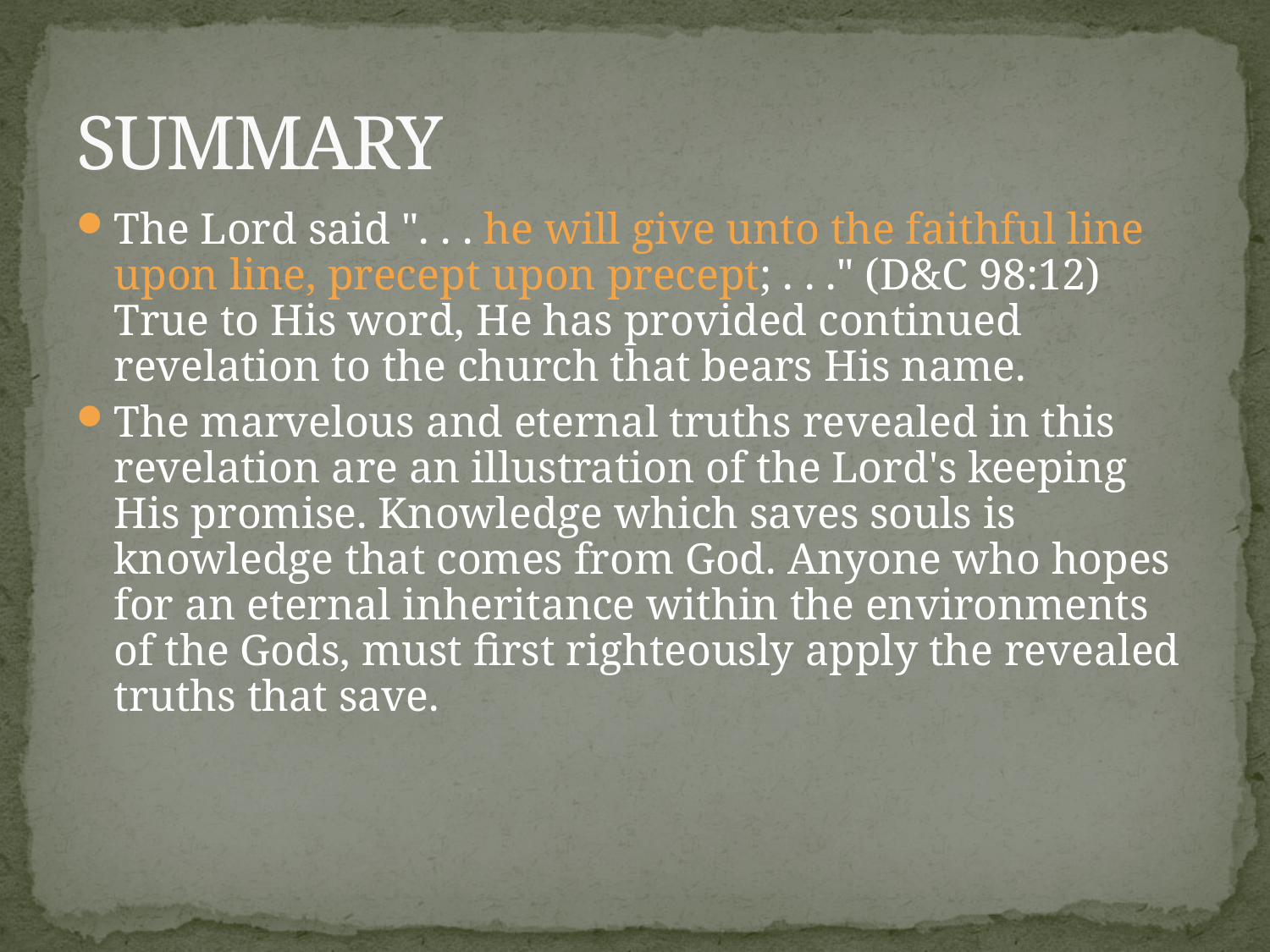

# SUMMARY
The Lord said ". . . he will give unto the faithful line upon line, precept upon precept; . . ." (D&C 98:12) True to His word, He has provided continued revelation to the church that bears His name.
The marvelous and eternal truths revealed in this revelation are an illustration of the Lord's keeping His promise. Knowledge which saves souls is knowledge that comes from God. Anyone who hopes for an eternal inheritance within the environments of the Gods, must first righteously apply the revealed truths that save.